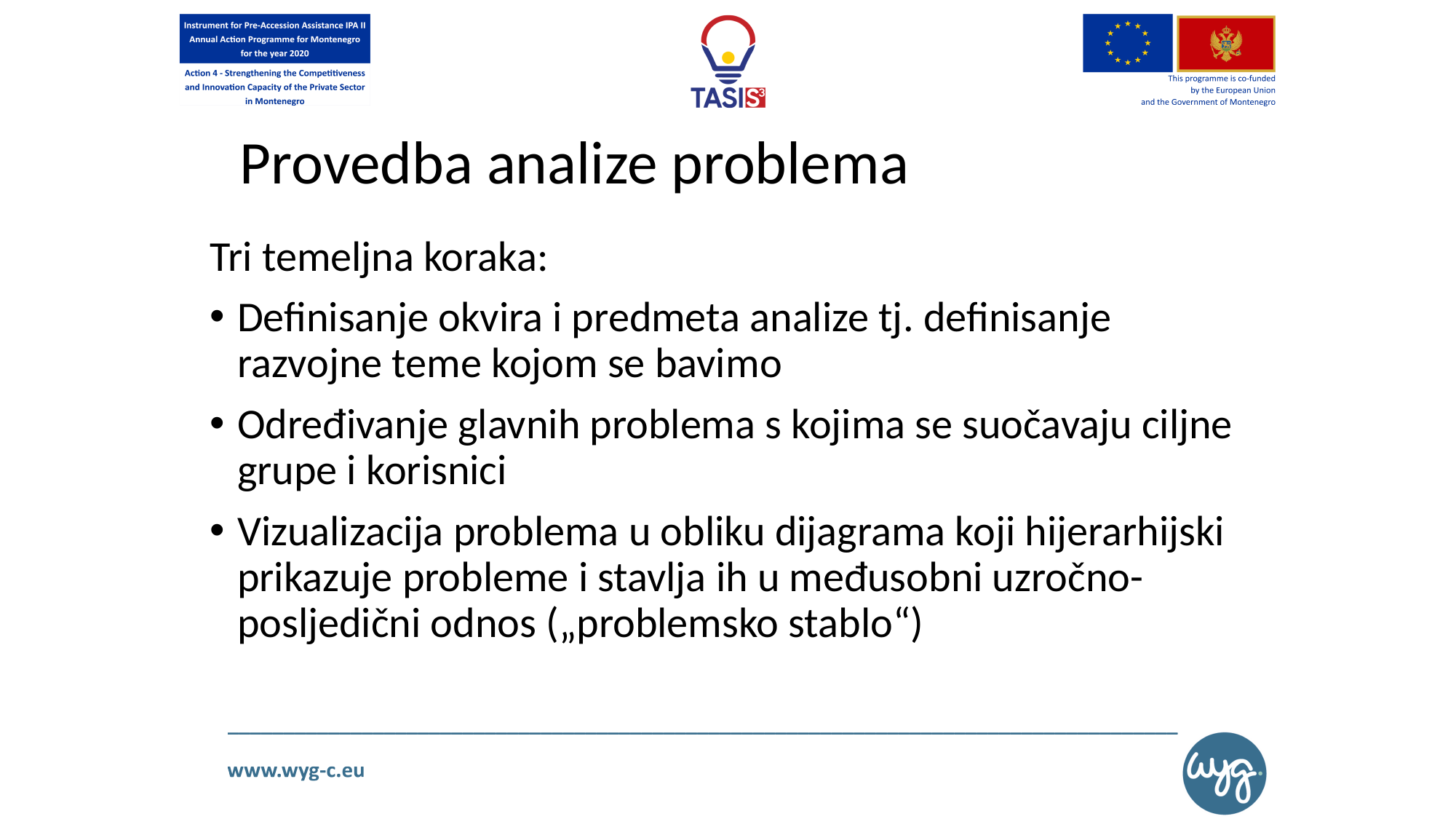

# Provedba analize problema
Tri temeljna koraka:
Definisanje okvira i predmeta analize tj. definisanje razvojne teme kojom se bavimo
Određivanje glavnih problema s kojima se suočavaju ciljne grupe i korisnici
Vizualizacija problema u obliku dijagrama koji hijerarhijski prikazuje probleme i stavlja ih u međusobni uzročno-posljedični odnos („problemsko stablo“)